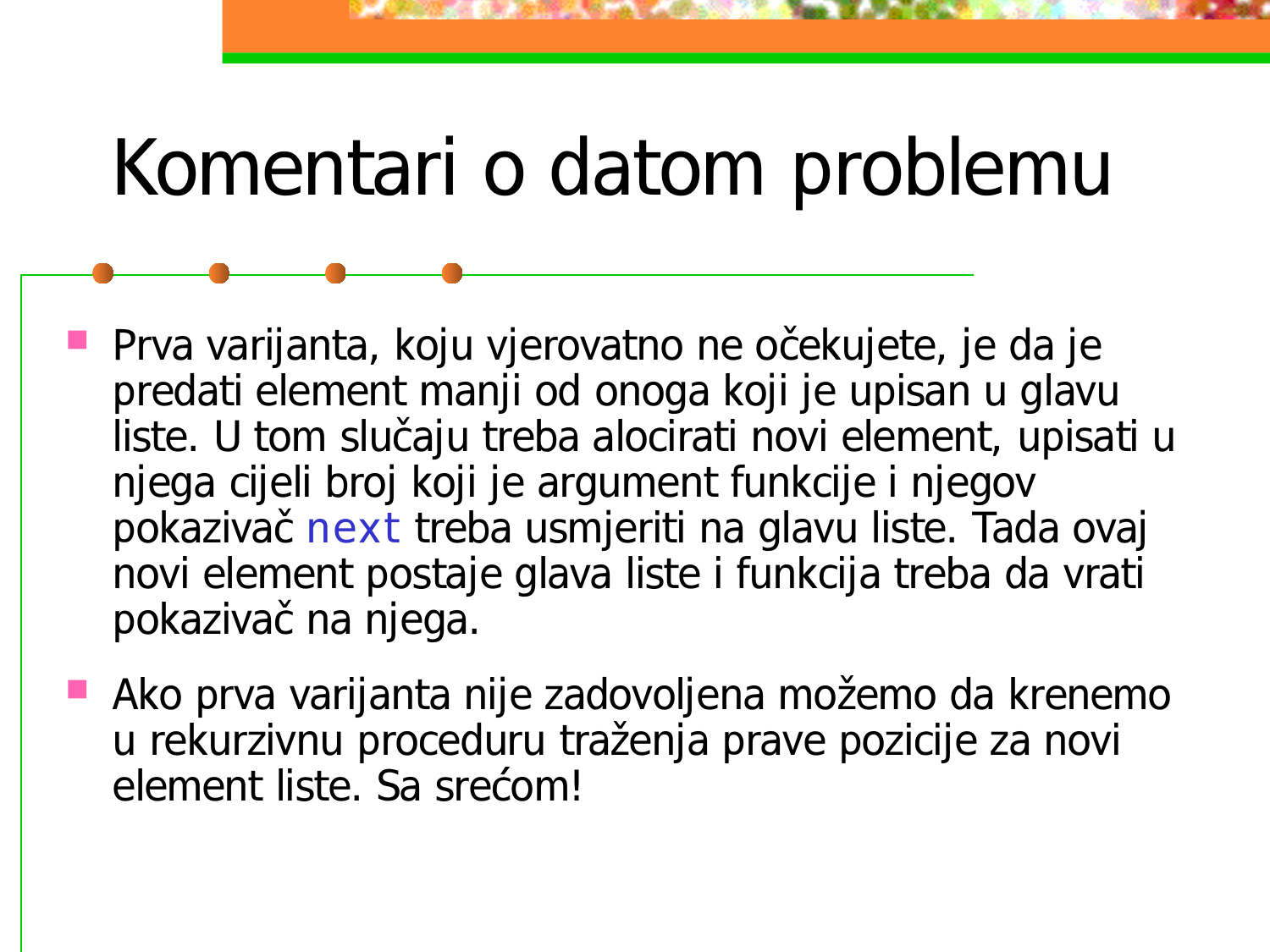

# Komentari o datom problemu
Prva varijanta, koju vjerovatno ne očekujete, je da je predati element manji od onoga koji je upisan u glavu liste. U tom slučaju treba alocirati novi element, upisati u njega cijeli broj koji je argument funkcije i njegov pokazivač next treba usmjeriti na glavu liste. Tada ovaj novi element postaje glava liste i funkcija treba da vrati pokazivač na njega.
Ako prva varijanta nije zadovoljena možemo da krenemo u rekurzivnu proceduru traženja prave pozicije za novi element liste. Sa srećom!